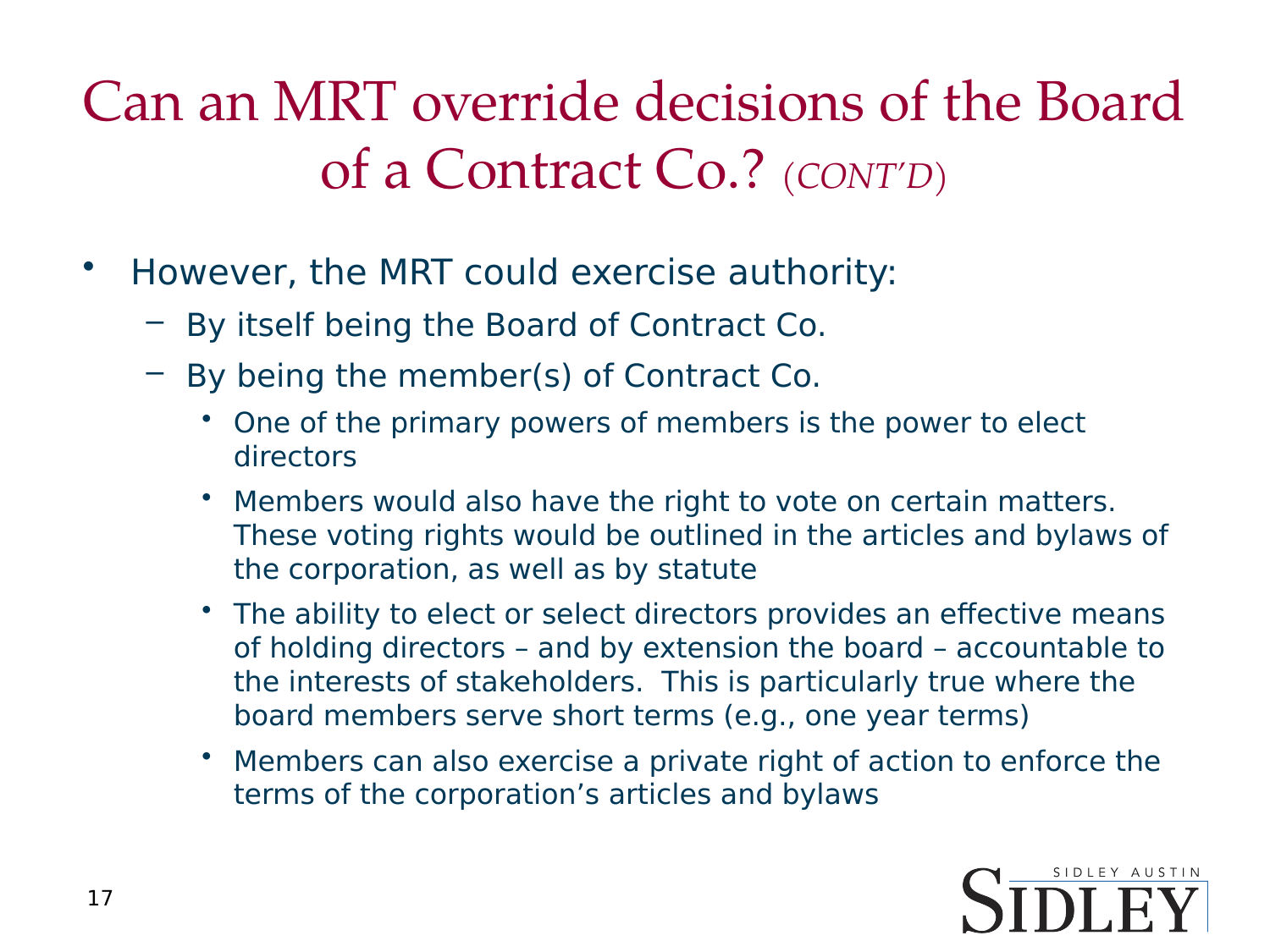

# Can an MRT override decisions of the Board of a Contract Co.? (CONT’D)
However, the MRT could exercise authority:
By itself being the Board of Contract Co.
By being the member(s) of Contract Co.
One of the primary powers of members is the power to elect directors
Members would also have the right to vote on certain matters.  These voting rights would be outlined in the articles and bylaws of the corporation, as well as by statute
The ability to elect or select directors provides an effective means of holding directors – and by extension the board – accountable to the interests of stakeholders.  This is particularly true where the board members serve short terms (e.g., one year terms)
Members can also exercise a private right of action to enforce the terms of the corporation’s articles and bylaws

17